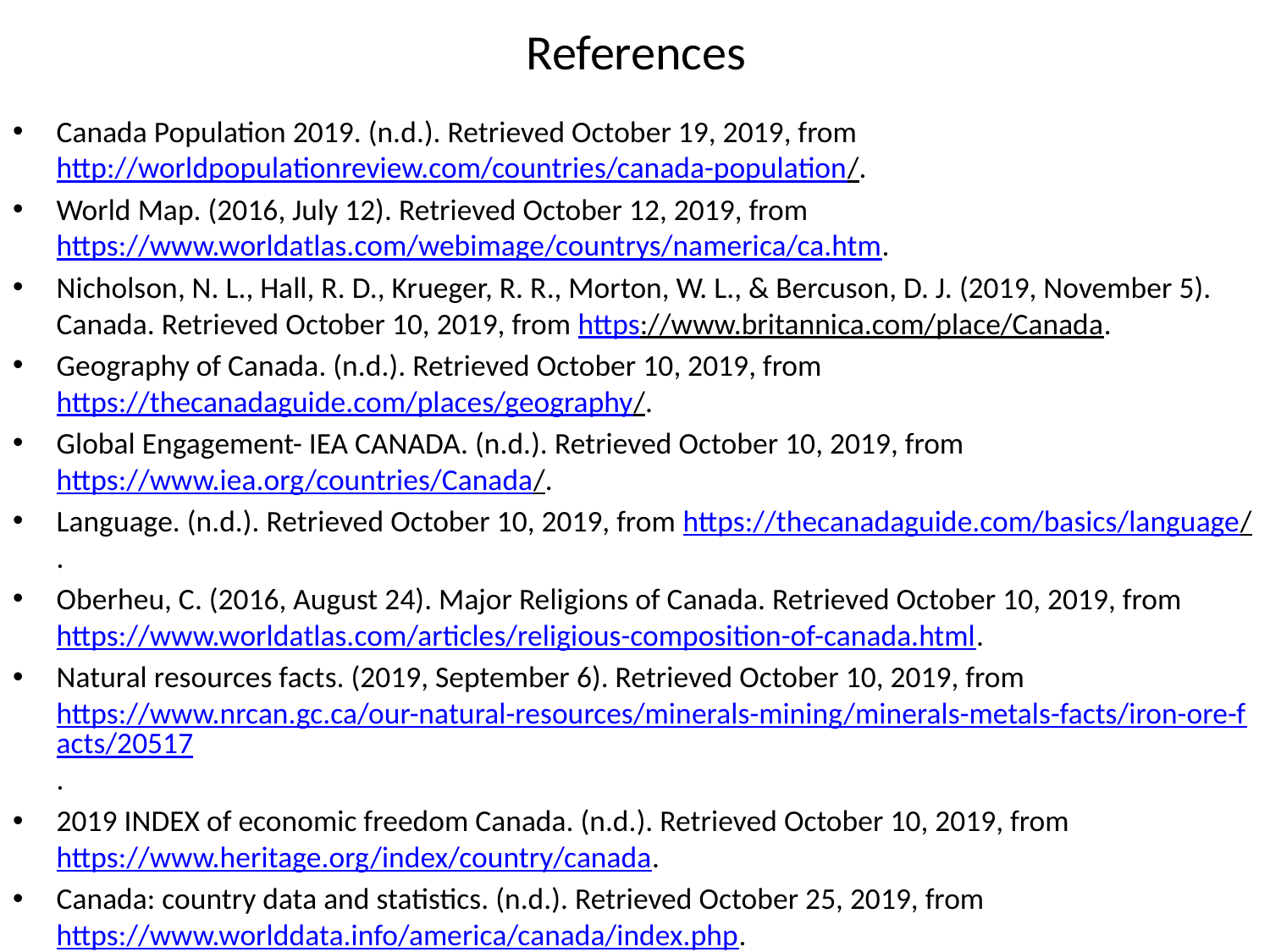

# References
Canada Population 2019. (n.d.). Retrieved October 19, 2019, from http://worldpopulationreview.com/countries/canada-population/.
World Map. (2016, July 12). Retrieved October 12, 2019, from https://www.worldatlas.com/webimage/countrys/namerica/ca.htm.
Nicholson, N. L., Hall, R. D., Krueger, R. R., Morton, W. L., & Bercuson, D. J. (2019, November 5). Canada. Retrieved October 10, 2019, from https://www.britannica.com/place/Canada.
Geography of Canada. (n.d.). Retrieved October 10, 2019, from https://thecanadaguide.com/places/geography/.
Global Engagement- IEA CANADA. (n.d.). Retrieved October 10, 2019, from https://www.iea.org/countries/Canada/.
Language. (n.d.). Retrieved October 10, 2019, from https://thecanadaguide.com/basics/language/.
Oberheu, C. (2016, August 24). Major Religions of Canada. Retrieved October 10, 2019, from https://www.worldatlas.com/articles/religious-composition-of-canada.html.
Natural resources facts. (2019, September 6). Retrieved October 10, 2019, from https://www.nrcan.gc.ca/our-natural-resources/minerals-mining/minerals-metals-facts/iron-ore-facts/20517.
2019 INDEX of economic freedom Canada. (n.d.). Retrieved October 10, 2019, from https://www.heritage.org/index/country/canada.
Canada: country data and statistics. (n.d.). Retrieved October 25, 2019, from https://www.worlddata.info/america/canada/index.php.